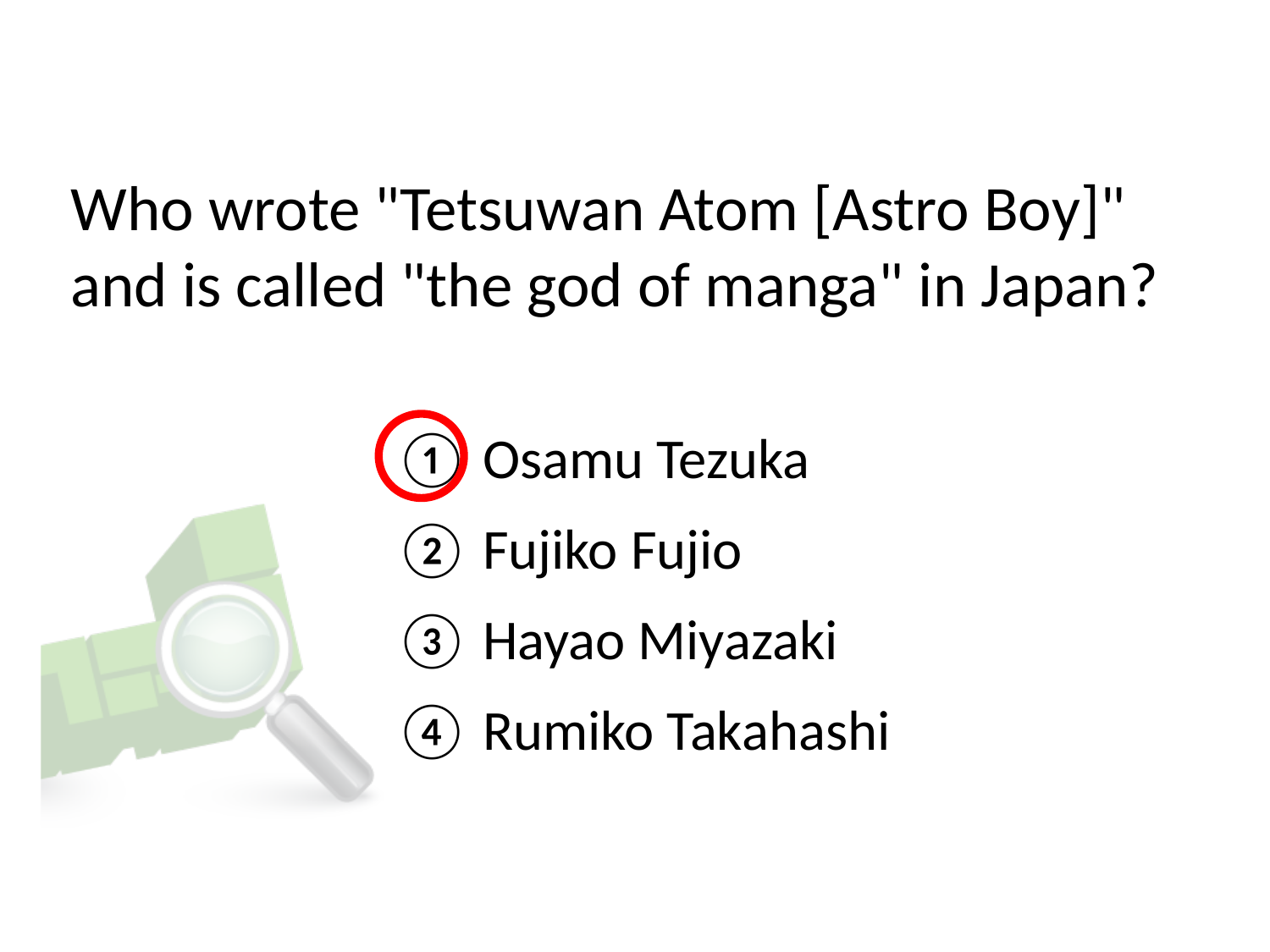

# Who wrote "Tetsuwan Atom [Astro Boy]" and is called "the god of manga" in Japan?

① Osamu Tezuka
② Fujiko Fujio
③ Hayao Miyazaki
④ Rumiko Takahashi